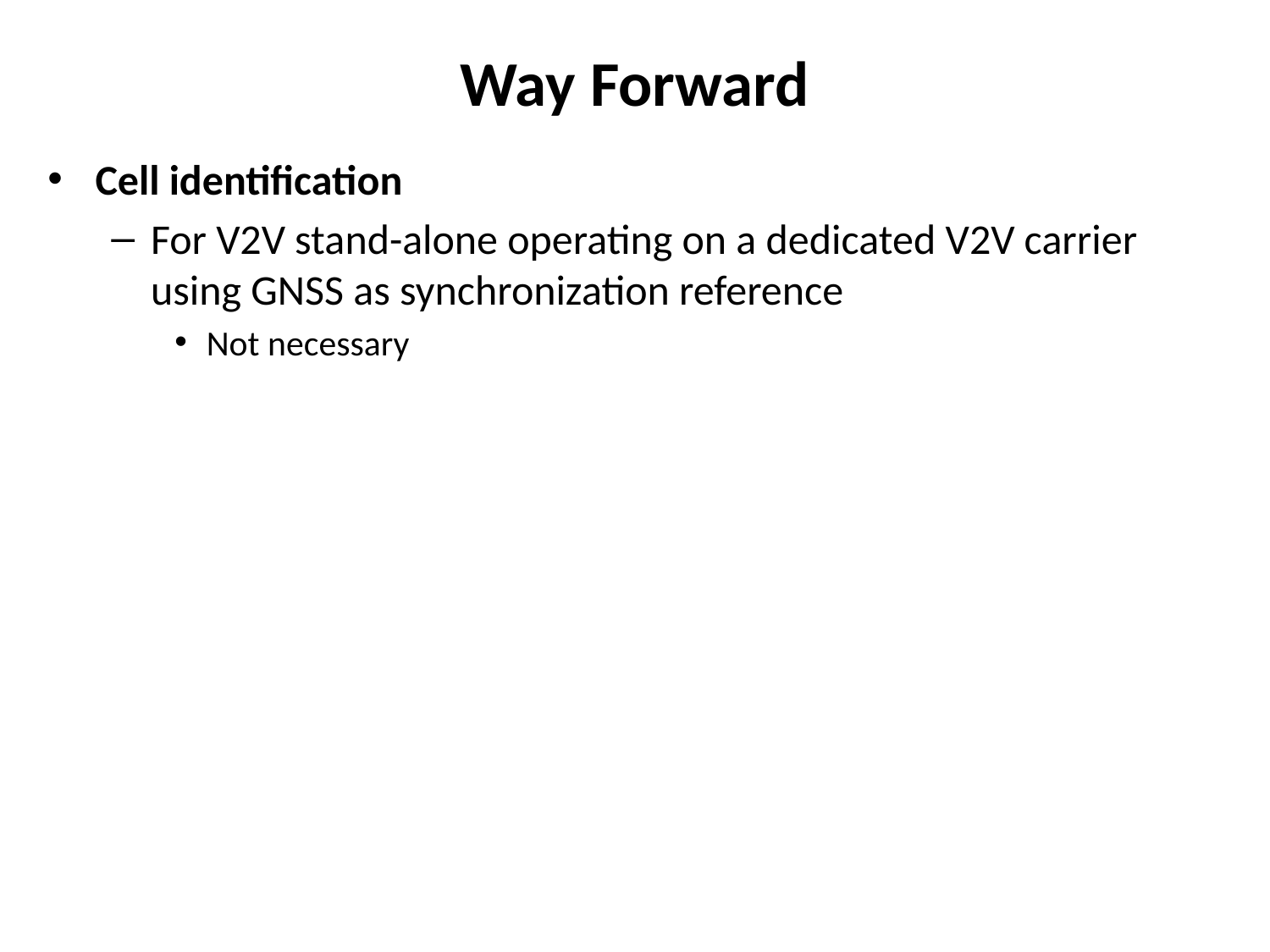

# Way Forward
Cell identification
For V2V stand-alone operating on a dedicated V2V carrier using GNSS as synchronization reference
Not necessary